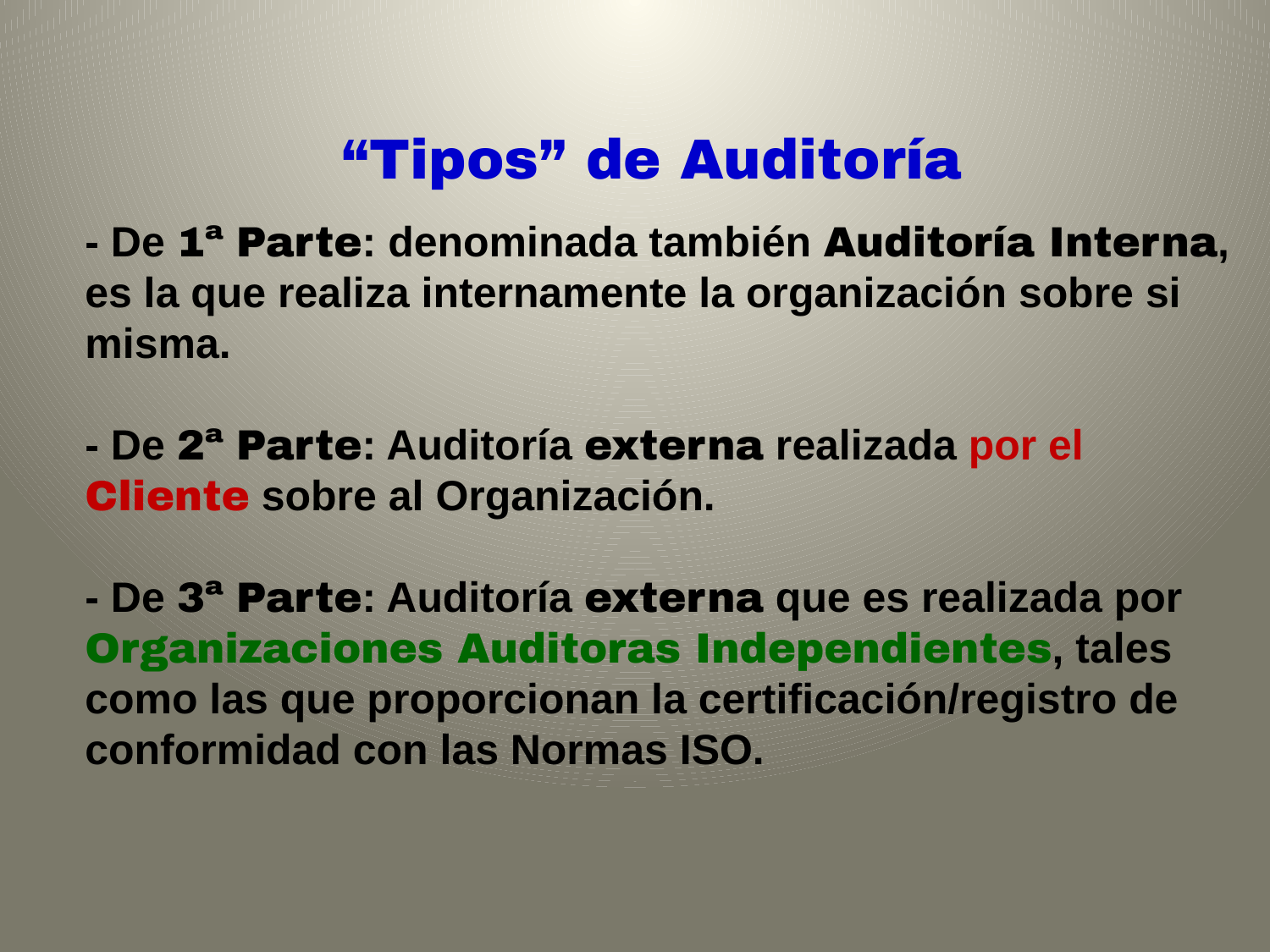

“Tipos” de Auditoría

	- De 1ª Parte: denominada también Auditoría Interna, es la que realiza internamente la organización sobre si misma.

	- De 2ª Parte: Auditoría externa realizada por el Cliente sobre al Organización.

	- De 3ª Parte: Auditoría externa que es realizada por Organizaciones Auditoras Independientes, tales como las que proporcionan la certificación/registro de conformidad con las Normas ISO.